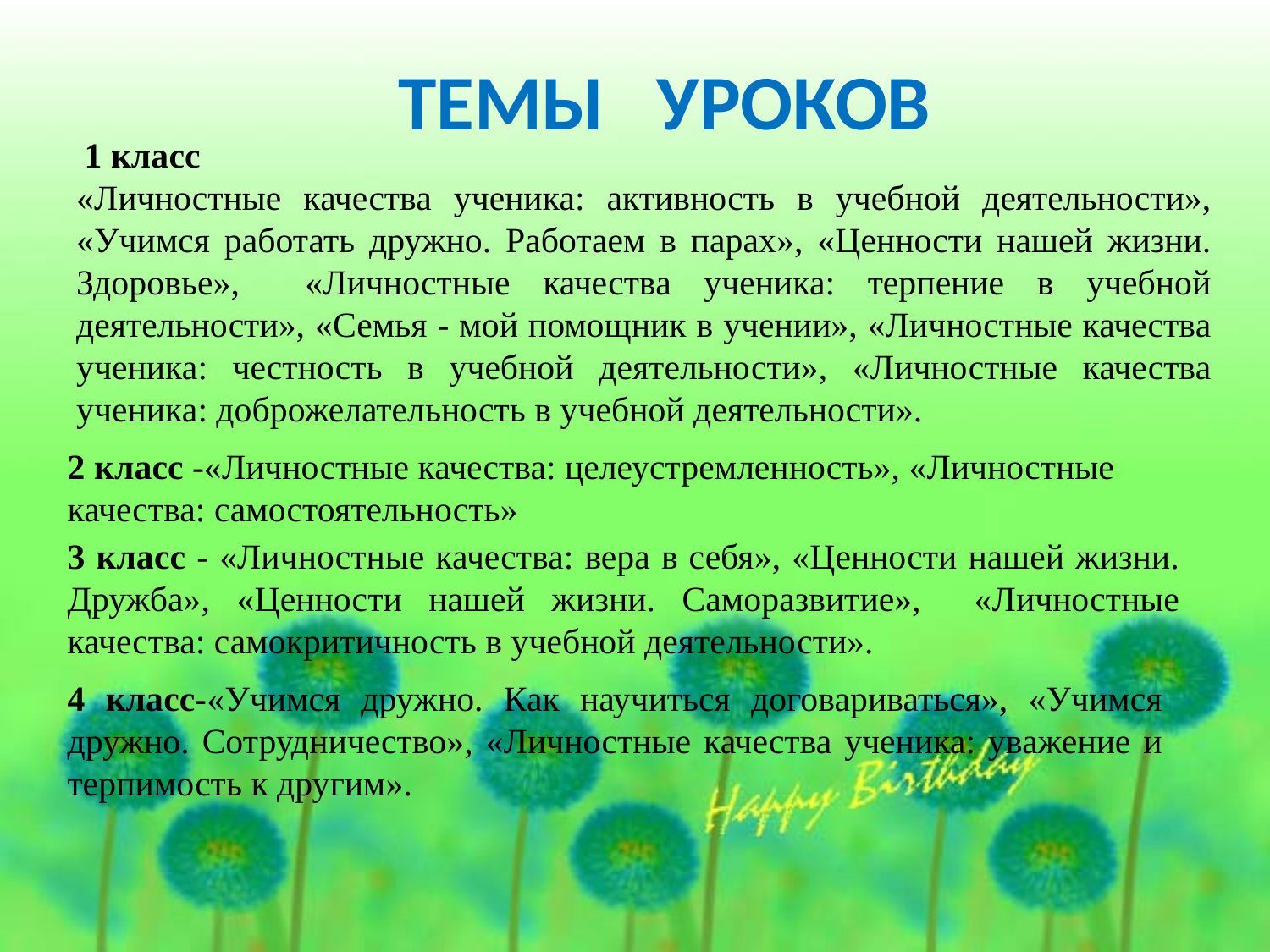

Темы   уроков
 1 класс
«Личностные качества ученика: активность в учебной деятельности», «Учимся работать дружно. Работаем в парах», «Ценности нашей жизни. Здоровье»,  «Личностные качества ученика: терпение в учебной деятельности», «Семья - мой помощник в учении», «Личностные качества ученика: честность в учебной деятельности», «Личностные качества ученика: доброжелательность в учебной деятельности».
2 класс -«Личностные качества: целеустремленность», «Личностные качества: самостоятельность»
3 класс - «Личностные качества: вера в себя», «Ценности нашей жизни. Дружба», «Ценности нашей жизни. Саморазвитие»,  «Личностные качества: самокритичность в учебной деятельно­сти».
4 класс-«Учимся дружно. Как научиться договариваться», «Учимся дружно. Сотрудничество», «Личностные качества ученика: уважение и терпимость к дру­гим».